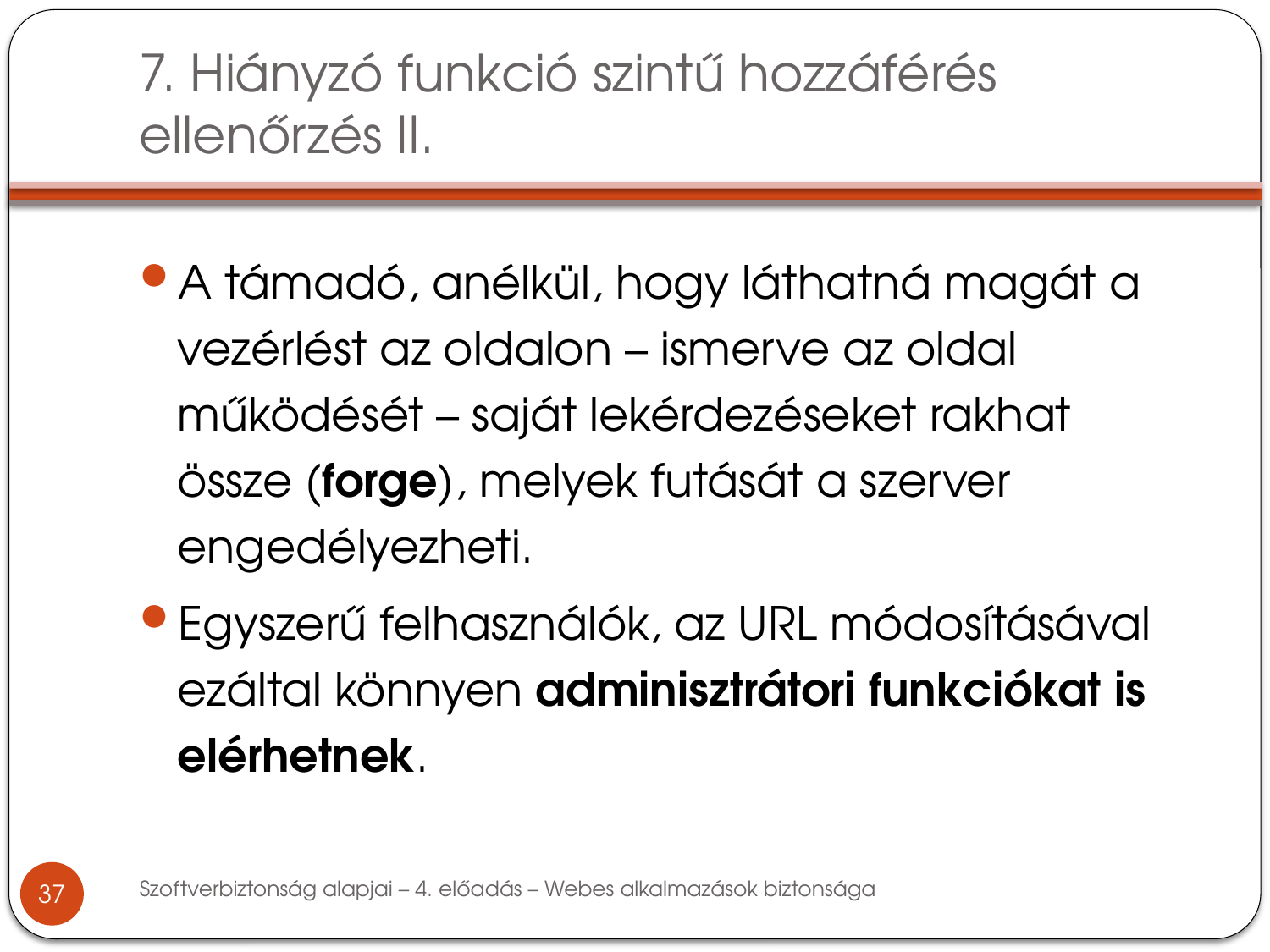

# 7. Hiányzó funkció szintű hozzáférés ellenőrzés II.
A támadó, anélkül, hogy láthatná magát a vezérlést az oldalon – ismerve az oldal működését – saját lekérdezéseket rakhat össze (forge), melyek futását a szerver engedélyezheti.
Egyszerű felhasználók, az URL módosításával ezáltal könnyen adminisztrátori funkciókat is elérhetnek.
Szoftverbiztonság alapjai – 4. előadás – Webes alkalmazások biztonsága
37